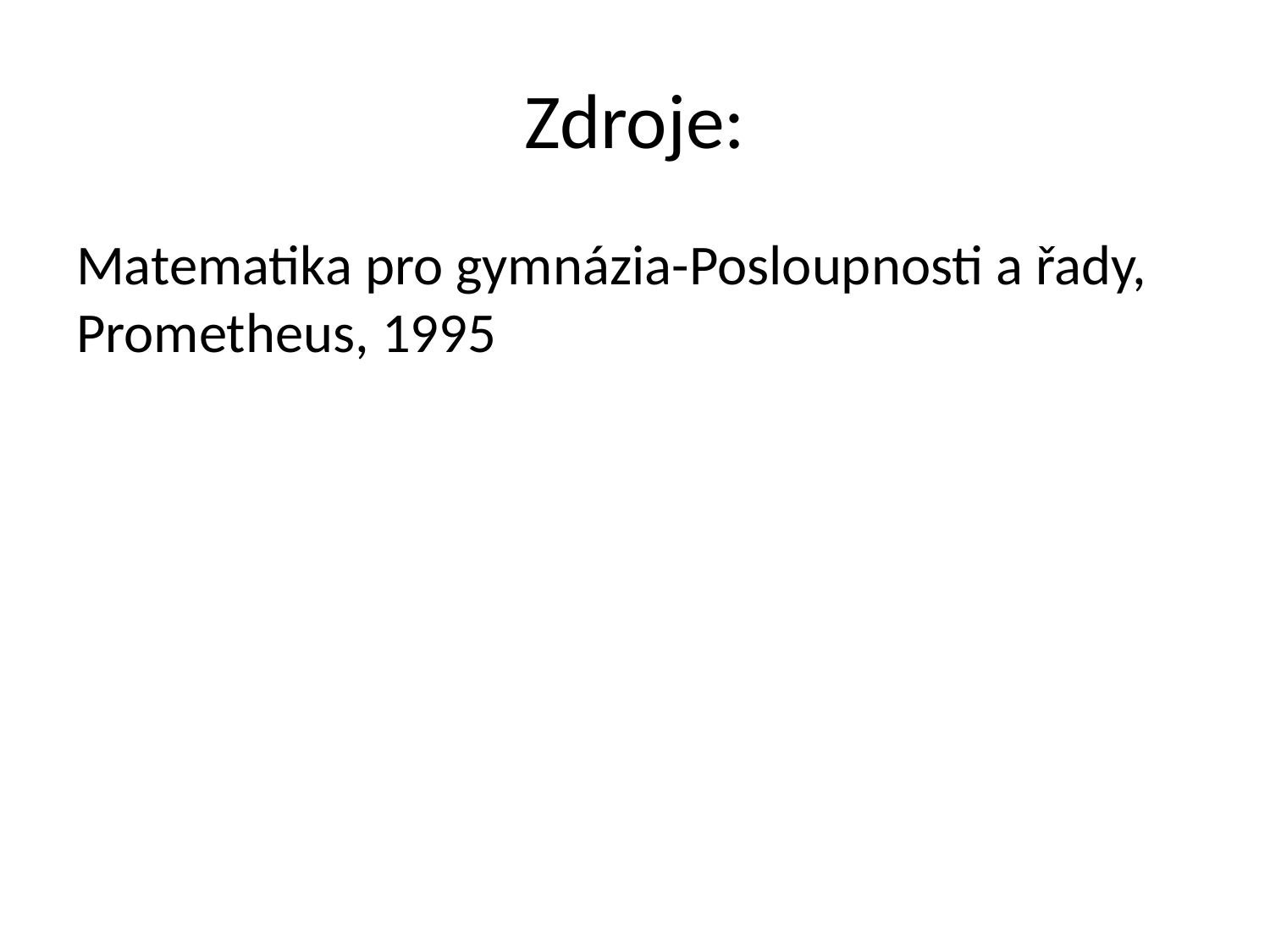

# Zdroje:
Matematika pro gymnázia-Posloupnosti a řady, Prometheus, 1995